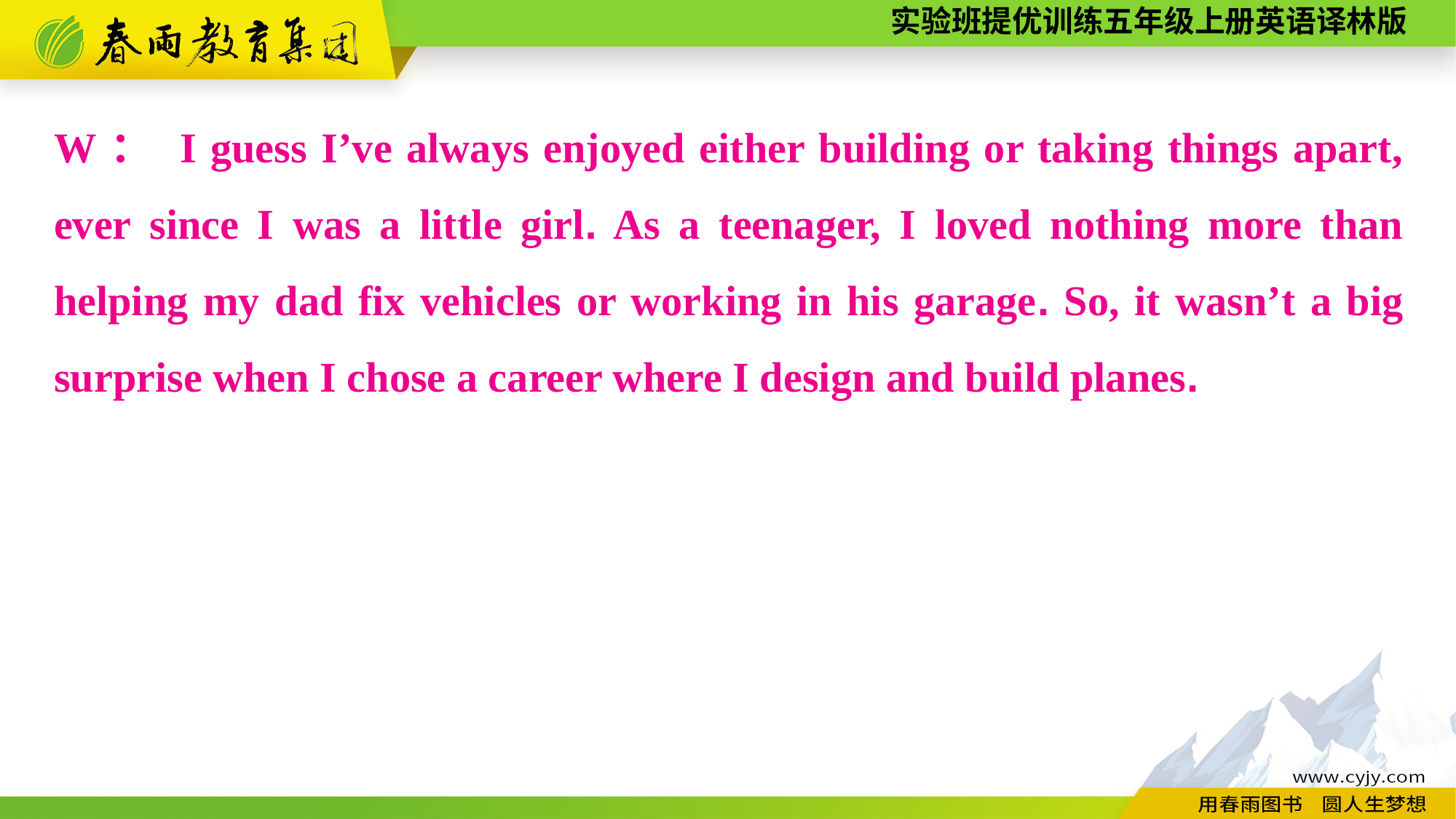

W： I guess I’ve always enjoyed either building or taking things apart, ever since I was a little girl. As a teenager, I loved nothing more than helping my dad fix vehicles or working in his garage. So, it wasn’t a big surprise when I chose a career where I design and build planes.